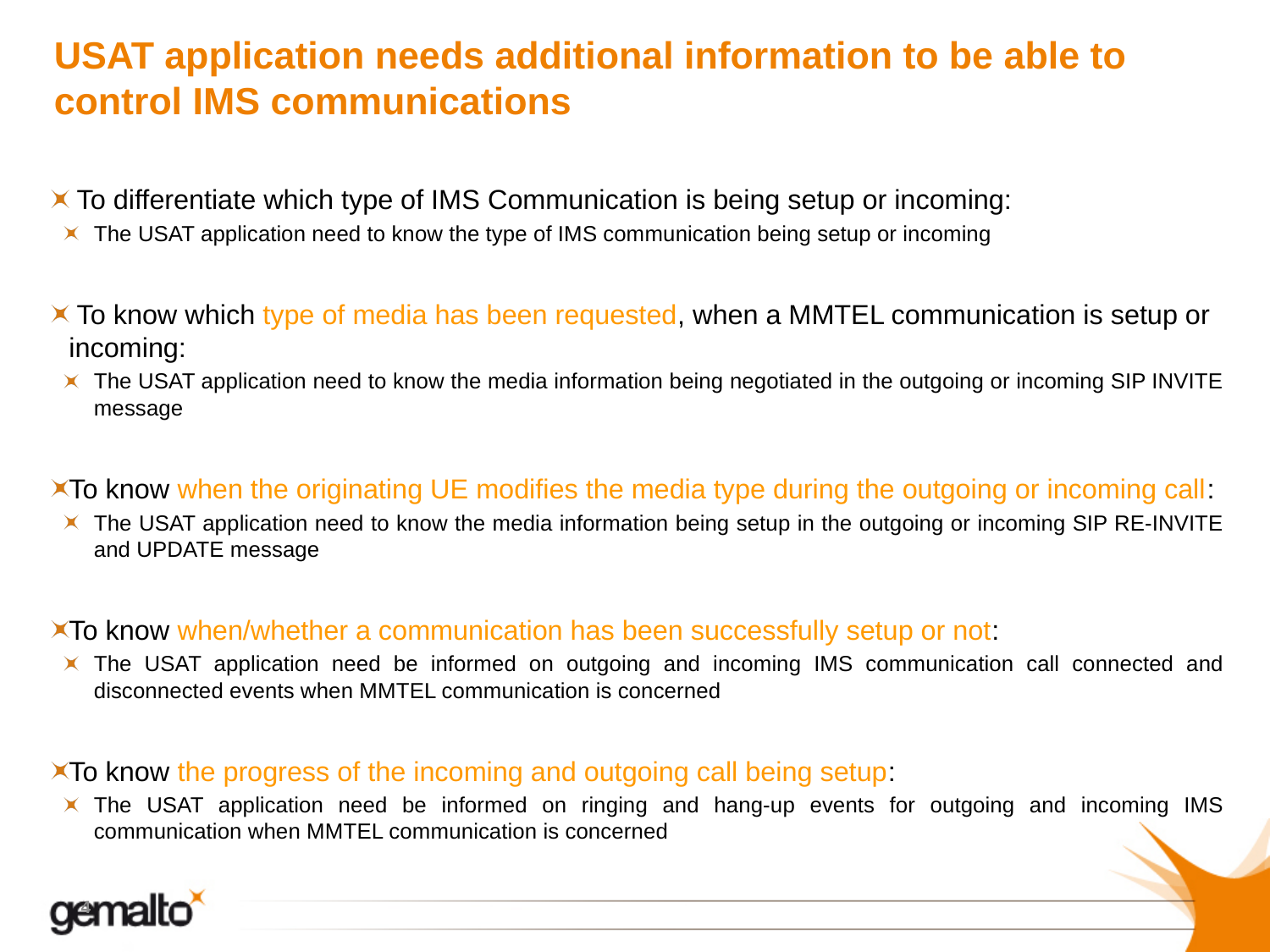

# USAT application needs additional information to be able to control IMS communications
 To differentiate which type of IMS Communication is being setup or incoming:
The USAT application need to know the type of IMS communication being setup or incoming

 To know which type of media has been requested, when a MMTEL communication is setup or incoming:
The USAT application need to know the media information being negotiated in the outgoing or incoming SIP INVITE message

To know when the originating UE modifies the media type during the outgoing or incoming call:
The USAT application need to know the media information being setup in the outgoing or incoming SIP RE-INVITE and UPDATE message

To know when/whether a communication has been successfully setup or not:
The USAT application need be informed on outgoing and incoming IMS communication call connected and disconnected events when MMTEL communication is concerned

To know the progress of the incoming and outgoing call being setup:
The USAT application need be informed on ringing and hang-up events for outgoing and incoming IMS communication when MMTEL communication is concerned
4